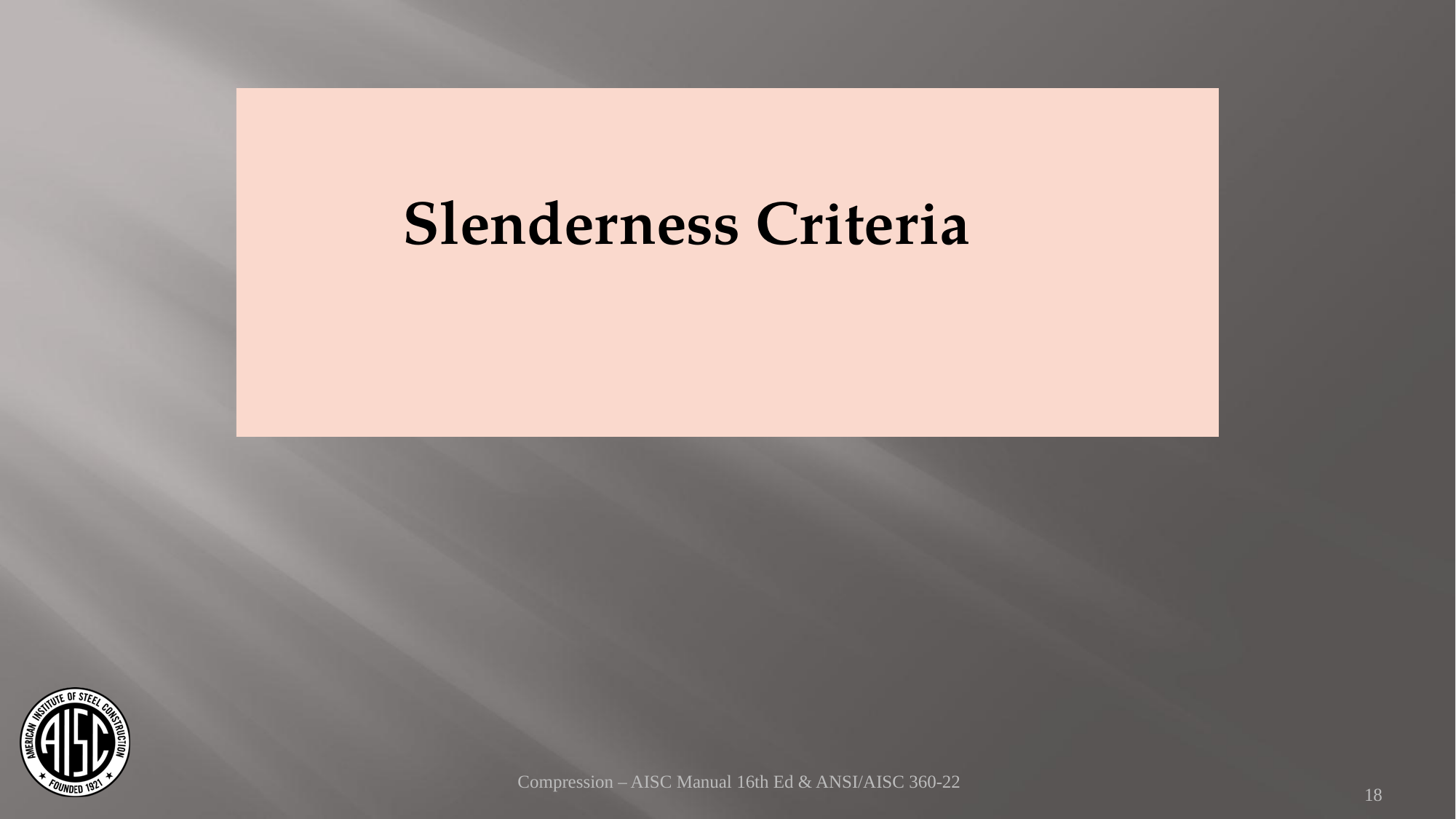

Slenderness Criteria

Compression – AISC Manual 16th Ed & ANSI/AISC 360-22
18